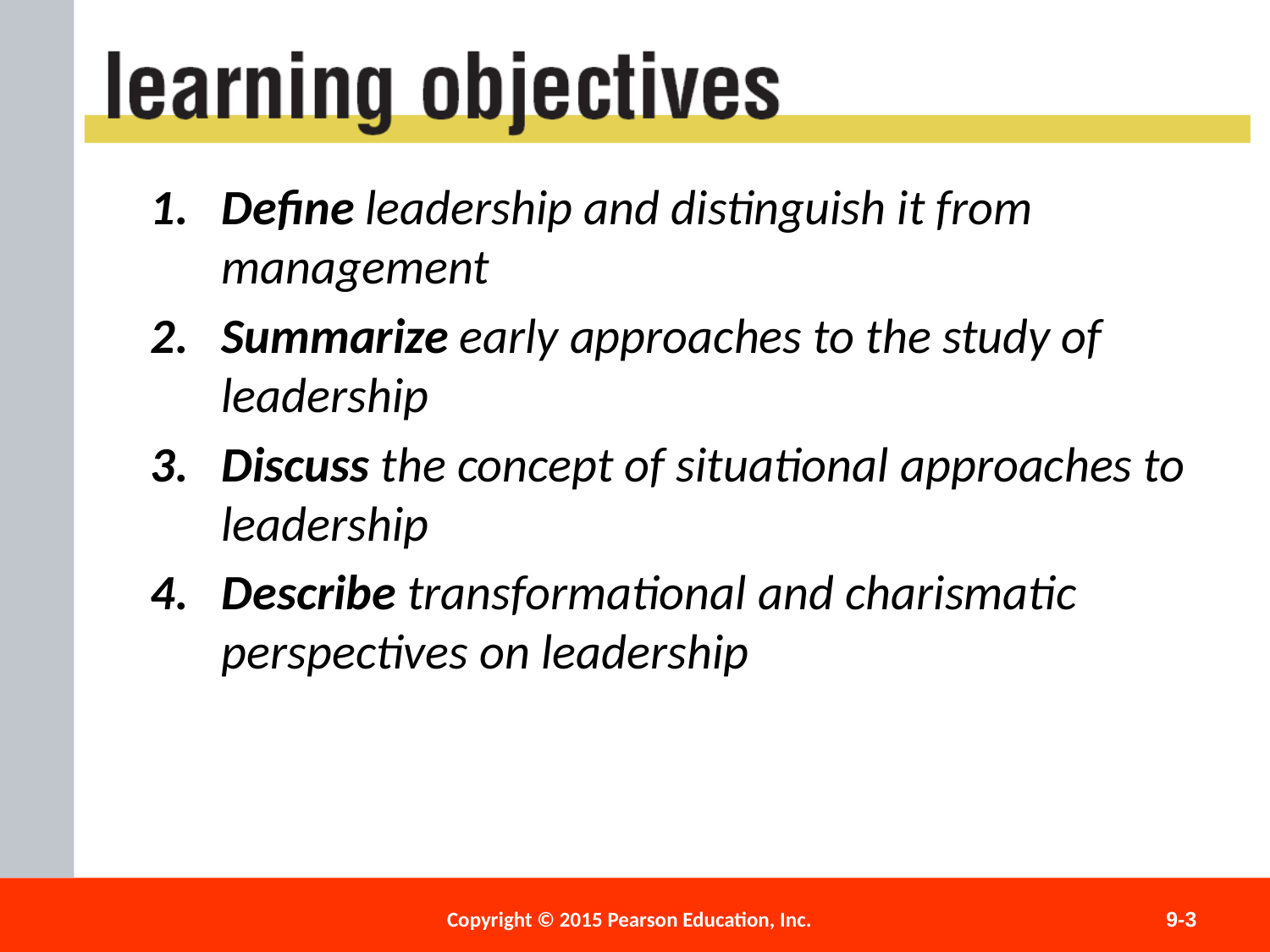

Define leadership and distinguish it from management
Summarize early approaches to the study of leadership
Discuss the concept of situational approaches to leadership
Describe transformational and charismatic perspectives on leadership